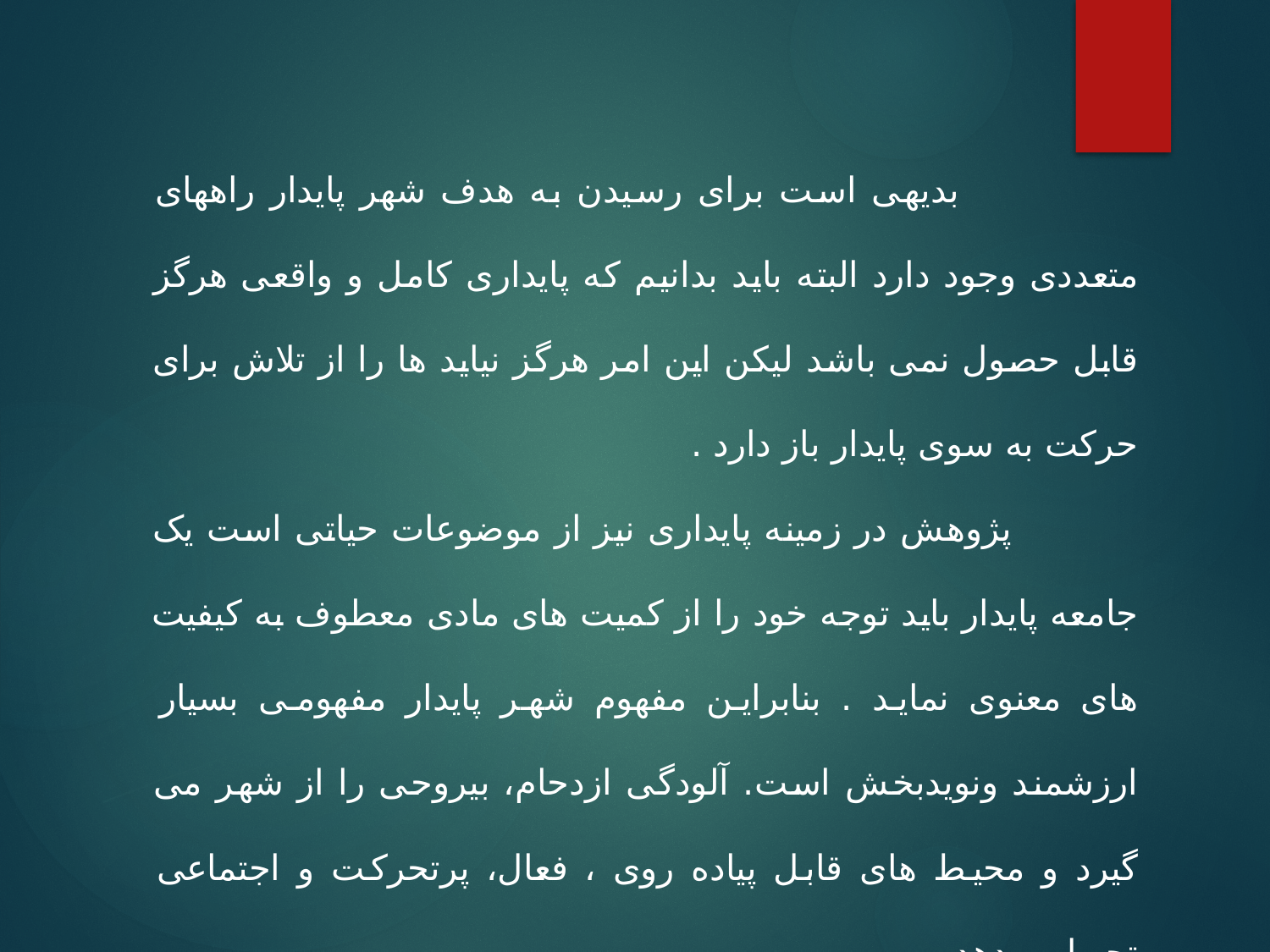

بدیهی است برای رسیدن به هدف شهر پایدار راههای متعددی وجود دارد البته باید بدانیم که پایداری کامل و واقعی هرگز قابل حصول نمی باشد لیکن این امر هرگز نیاید ها را از تلاش برای حرکت به سوی پایدار باز دارد .
          پژوهش در زمینه پایداری نیز از موضوعات حیاتی است یک جامعه پایدار باید توجه خود را از کمیت های مادی معطوف به کیفیت های معنوی نماید . بنابراین مفهوم شهر پایدار مفهومی بسیار ارزشمند ونویدبخش است. آلودگی ازدحام، بیروحی را از شهر می گیرد و محیط های قابل پیاده روی ، فعال، پرتحرکت و اجتماعی تحویل میدهد .